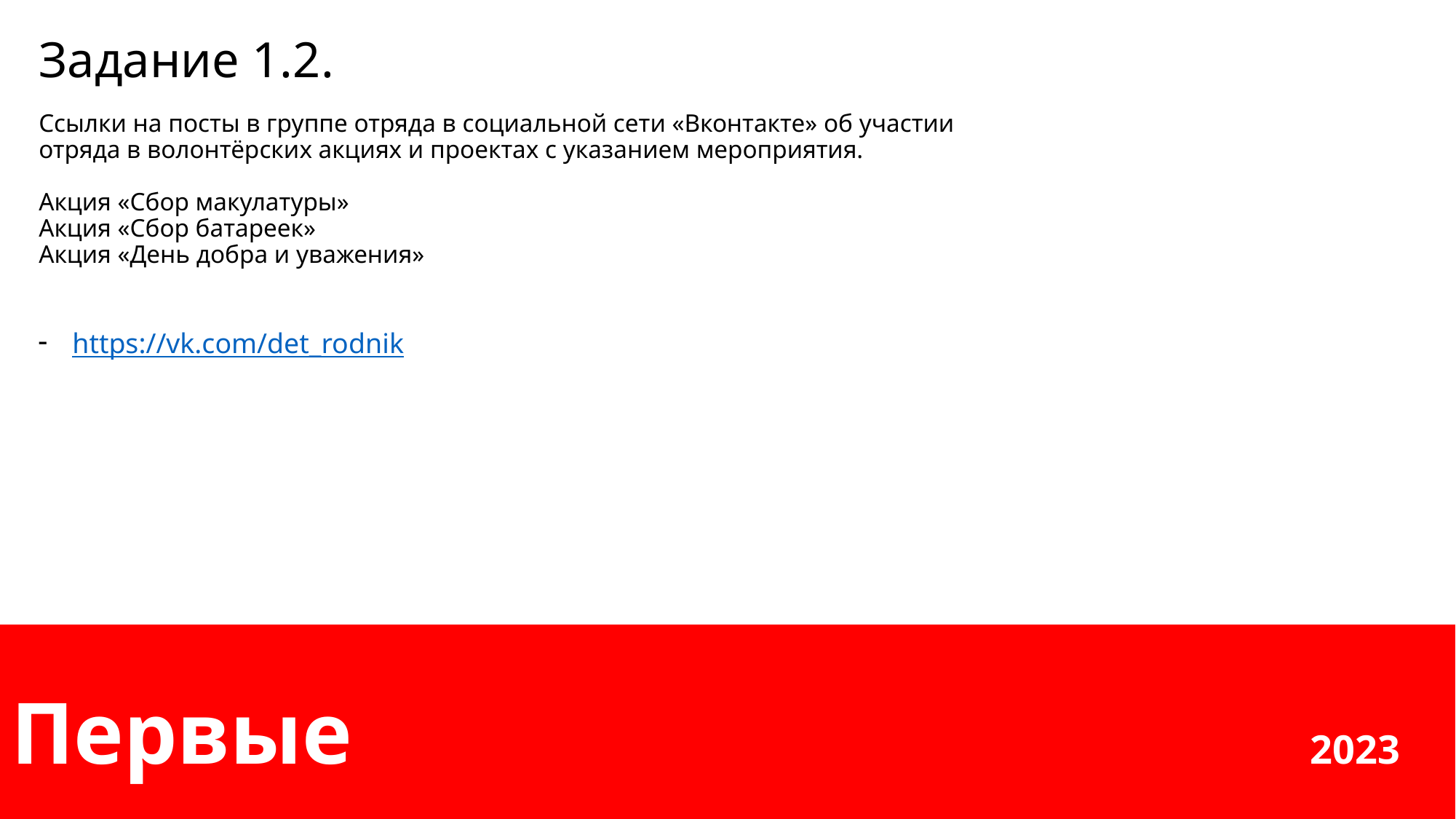

# Задание 1.2.
Ссылки на посты в группе отряда в социальной сети «Вконтакте» об участии отряда в волонтёрских акциях и проектах с указанием мероприятия.

Акция «Сбор макулатуры»
Акция «Сбор батареек»
Акция «День добра и уважения»

https://vk.com/det_rodnik

Первые                                                                                              2023